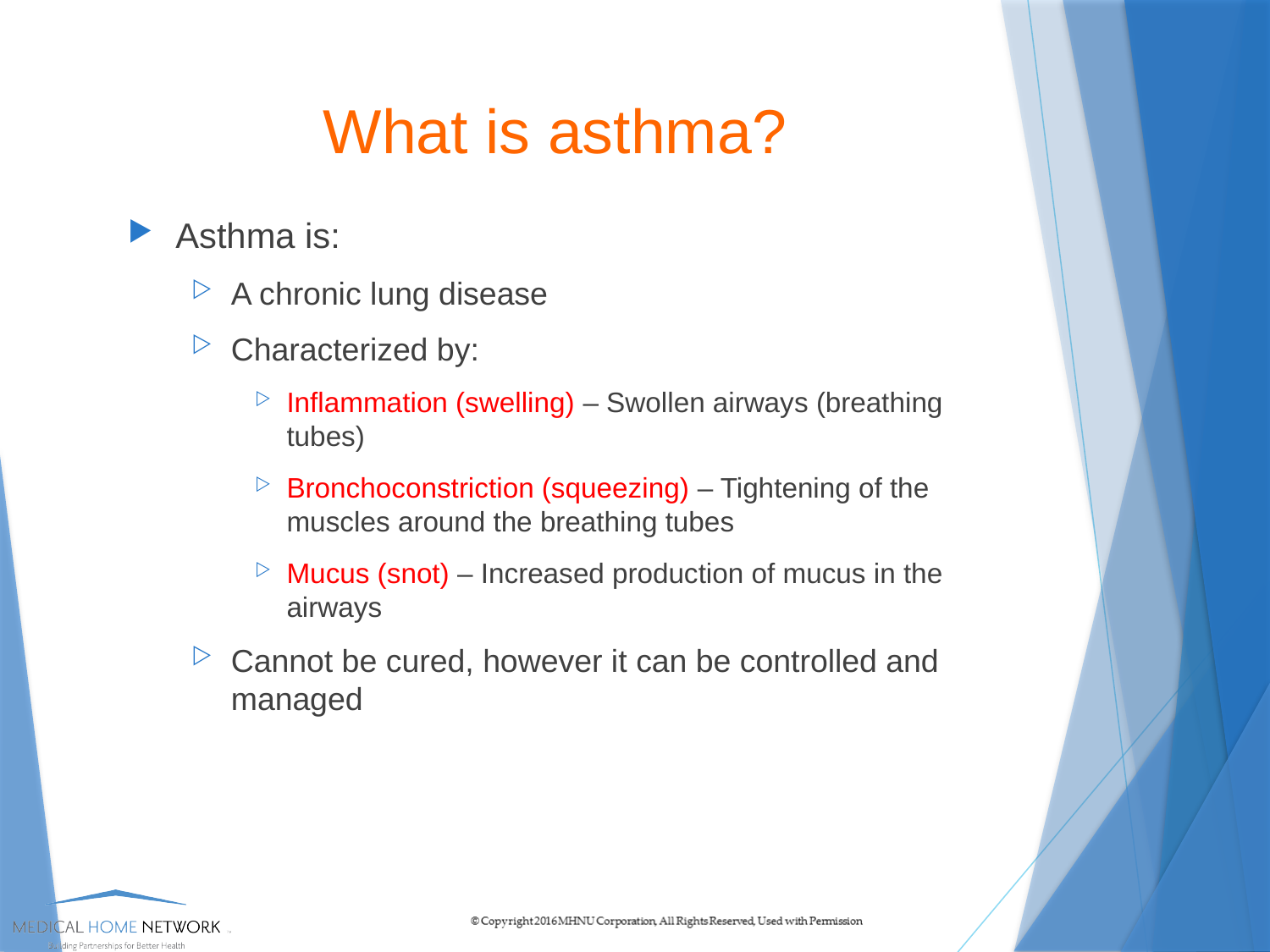

# What is asthma?
Asthma is:
A chronic lung disease
Characterized by:
Inflammation (swelling) – Swollen airways (breathing tubes)
Bronchoconstriction (squeezing) – Tightening of the muscles around the breathing tubes
Mucus (snot) – Increased production of mucus in the airways
Cannot be cured, however it can be controlled and managed